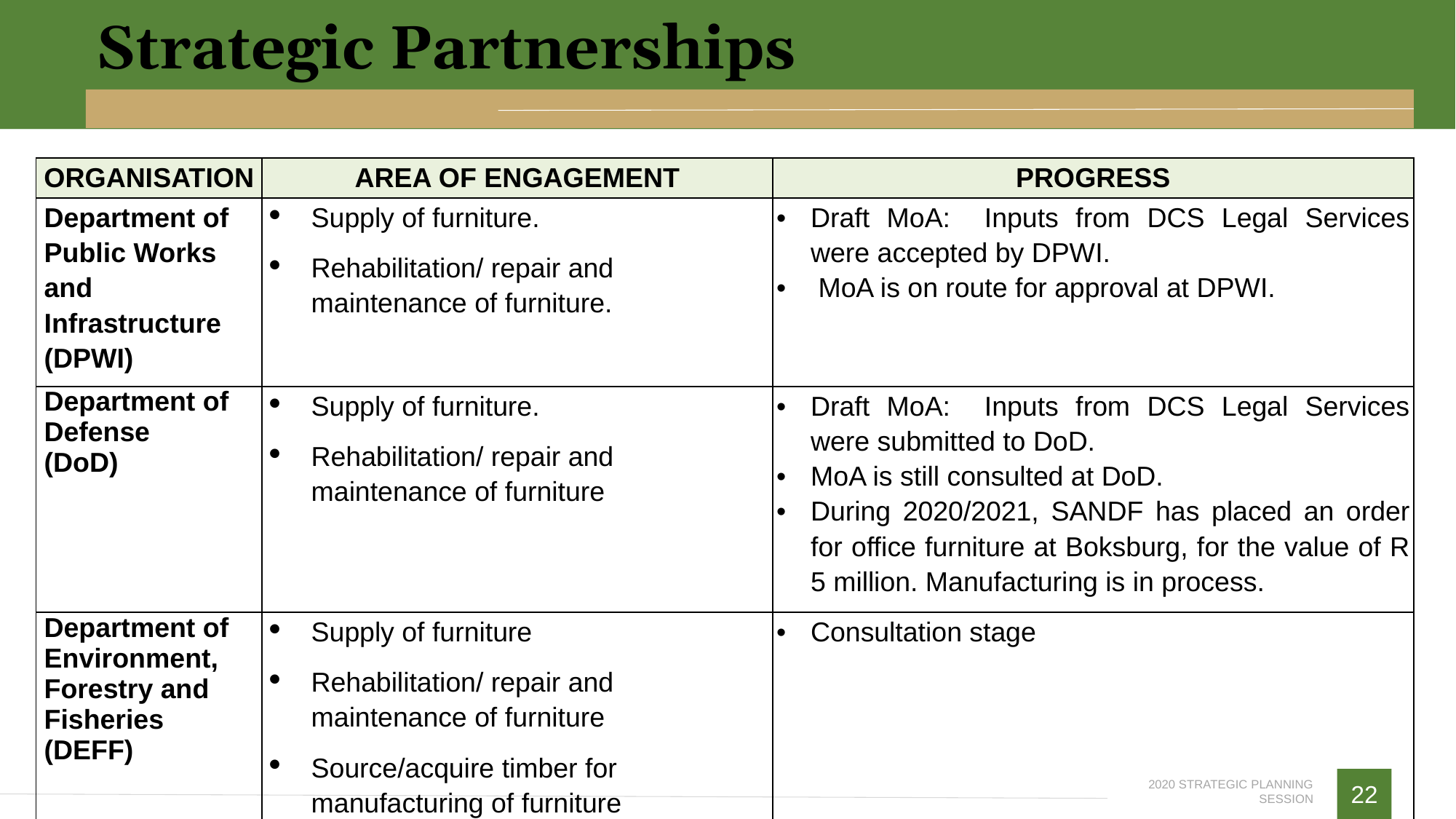

Strategic Partnerships

| ORGANISATION | AREA OF ENGAGEMENT | PROGRESS |
| --- | --- | --- |
| Department of Public Works and Infrastructure (DPWI) | Supply of furniture. Rehabilitation/ repair and maintenance of furniture. | Draft MoA: Inputs from DCS Legal Services were accepted by DPWI. MoA is on route for approval at DPWI. |
| Department of Defense (DoD) | Supply of furniture. Rehabilitation/ repair and maintenance of furniture | Draft MoA: Inputs from DCS Legal Services were submitted to DoD. MoA is still consulted at DoD. During 2020/2021, SANDF has placed an order for office furniture at Boksburg, for the value of R 5 million. Manufacturing is in process. |
| Department of Environment, Forestry and Fisheries (DEFF) | Supply of furniture Rehabilitation/ repair and maintenance of furniture Source/acquire timber for manufacturing of furniture | Consultation stage |